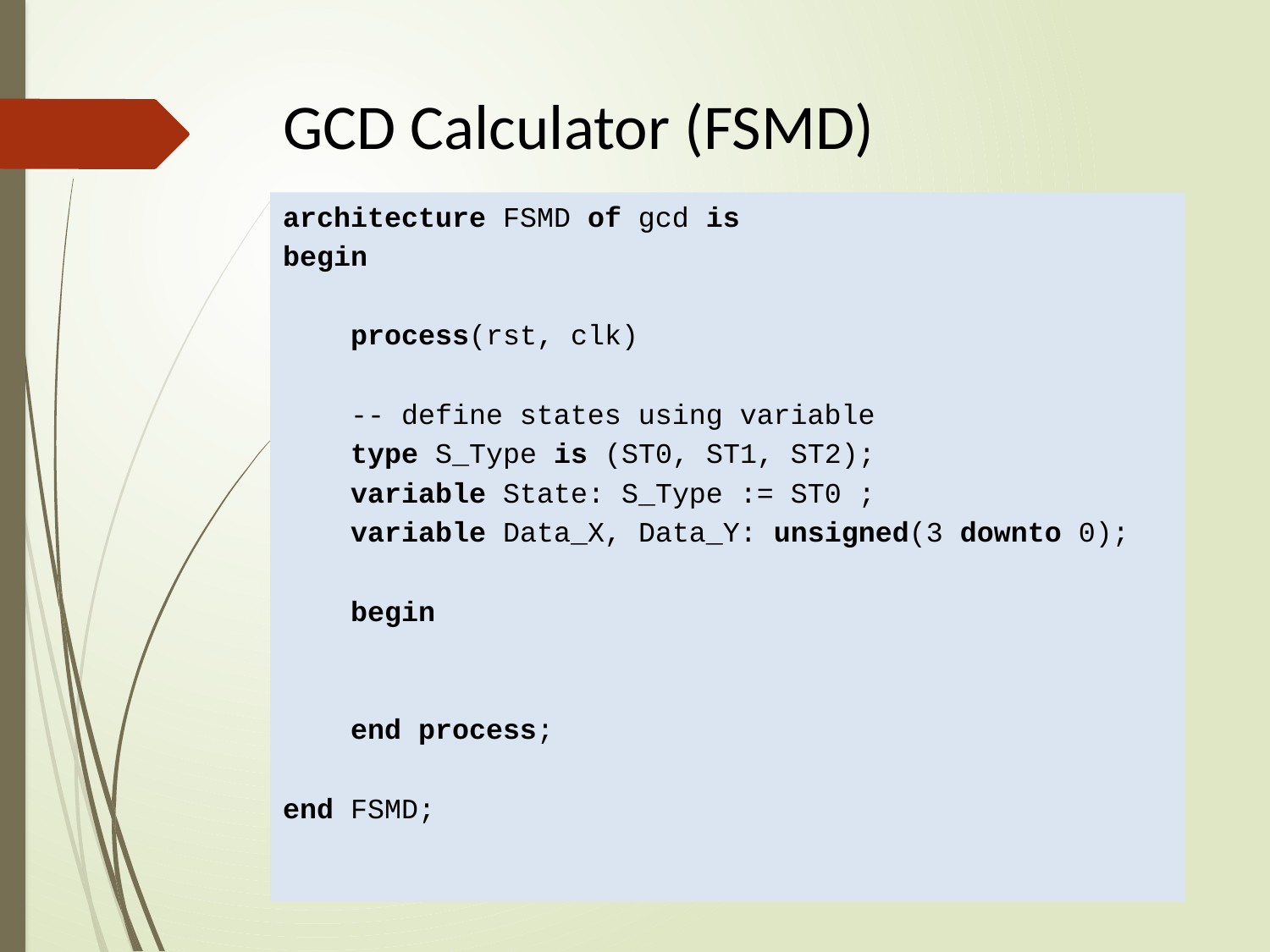

# GCD Calculator (FSMD)

architecture FSMD of gcd is
begin

    process(rst, clk)

    -- define states using variable
    type S_Type is (ST0, ST1, ST2);
    variable State: S_Type := ST0 ;
    variable Data_X, Data_Y: unsigned(3 downto 0);

    begin

    end process;

end FSMD;